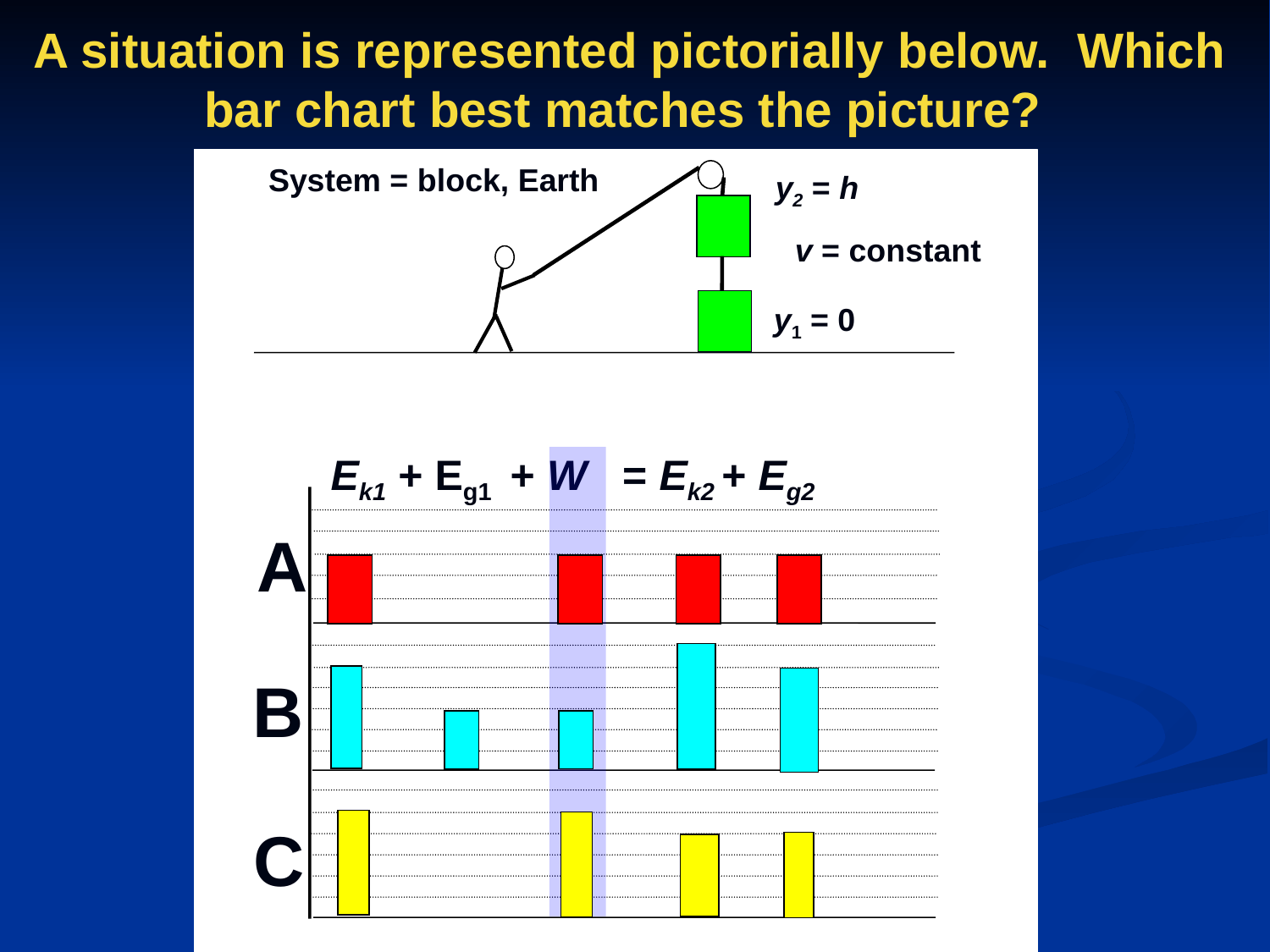

A situation is represented pictorially below.  Which bar chart best matches the picture?

System = block, Earth

y2 = h

v = constant

y1 = 0

  Ek1 + Eg1  + W   = Ek2 + Eg2

A

B

C